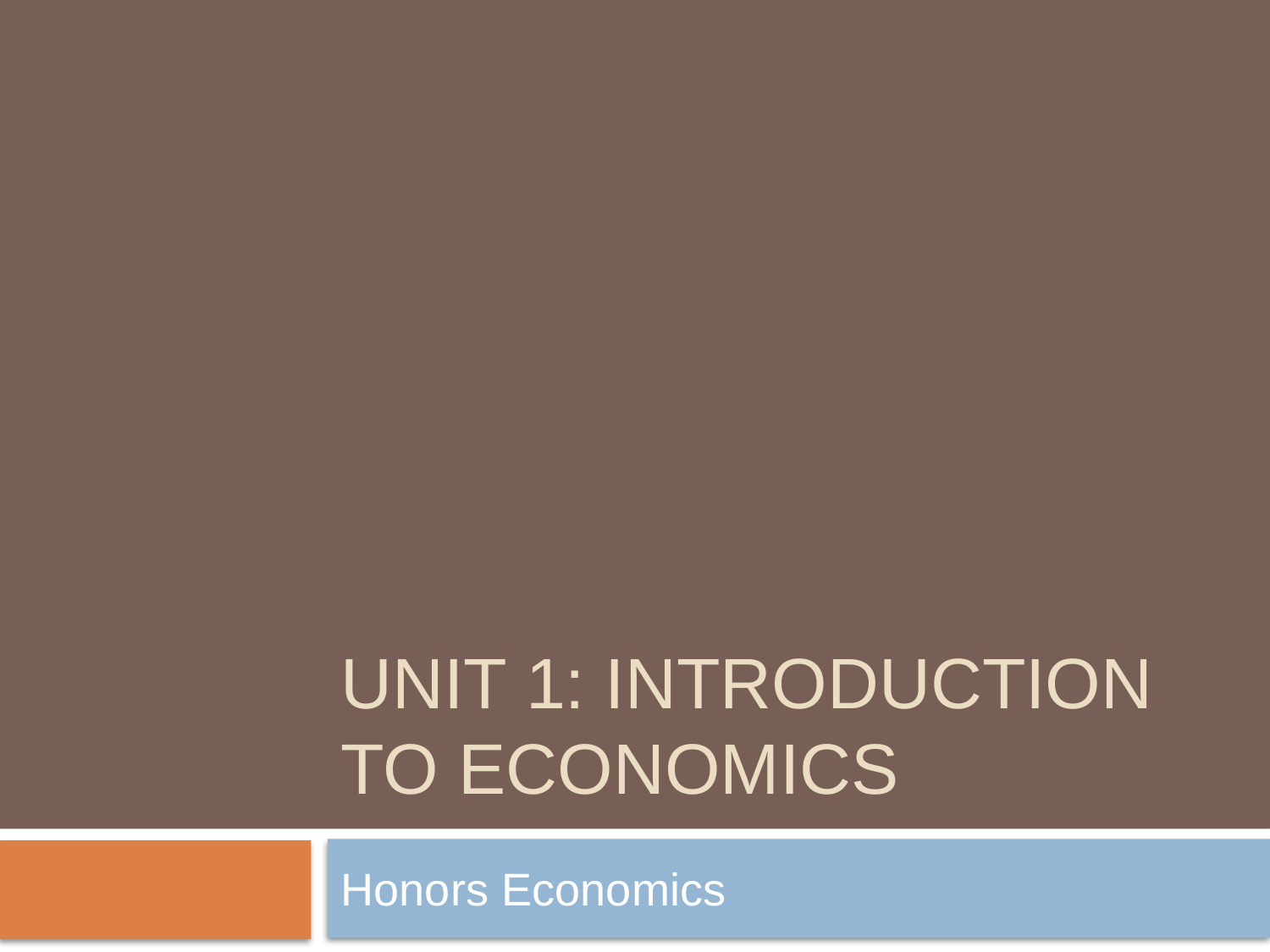

# Unit 1: Introduction to economics
Honors Economics